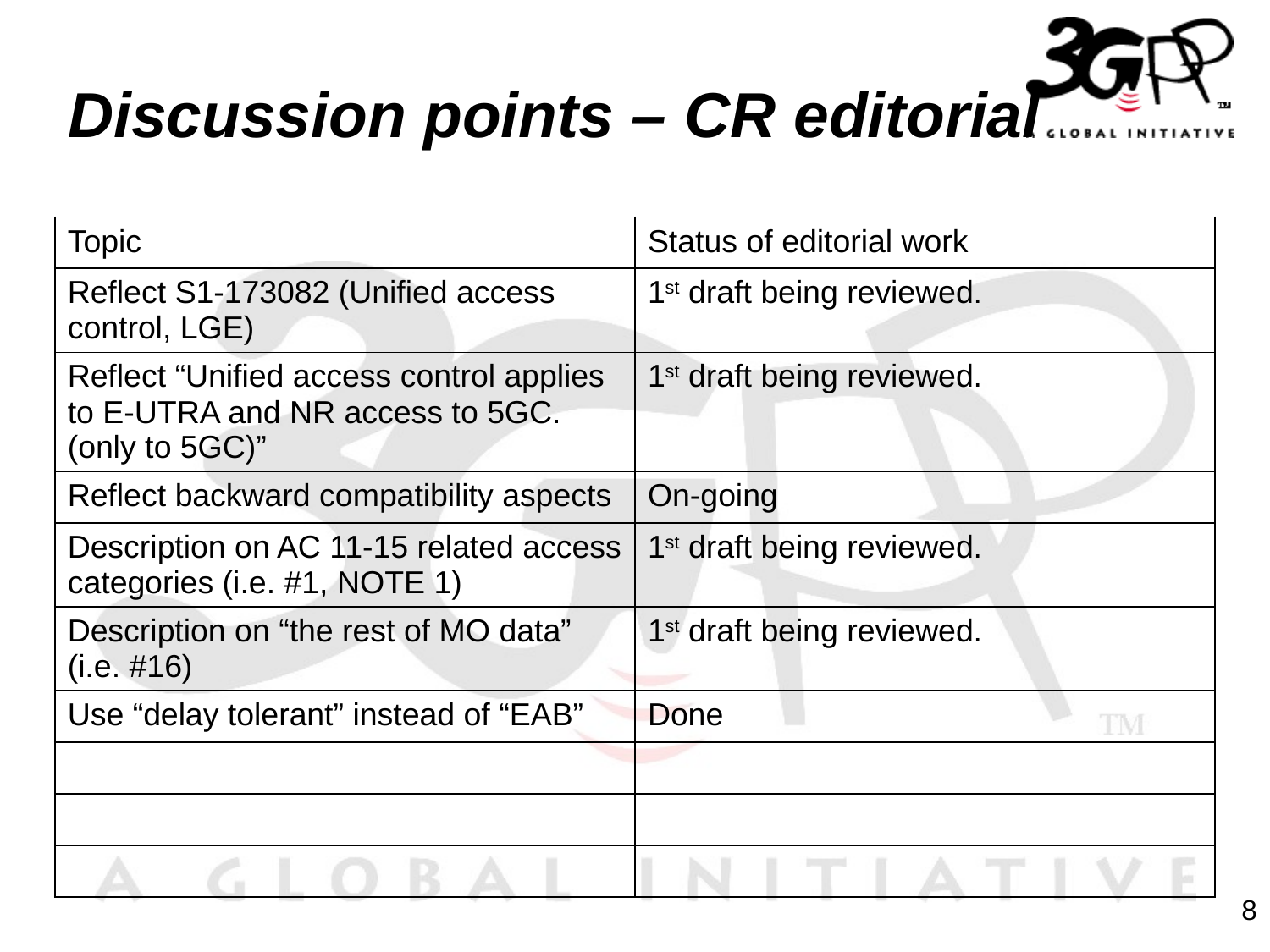

# Discussion points – CR editorial
| Topic | Status of editorial work |
| --- | --- |
| Reflect S1-173082 (Unified access control, LGE) | 1st draft being reviewed. |
| Reflect “Unified access control applies to E-UTRA and NR access to 5GC. (only to 5GC)” | 1st draft being reviewed. |
| Reflect backward compatibility aspects | On-going |
| Description on AC 11-15 related access categories (i.e. #1, NOTE 1) | 1st draft being reviewed. |
| Description on “the rest of MO data” (i.e. #16) | 1st draft being reviewed. |
| Use “delay tolerant” instead of “EAB” | Done |
|  |  |
|  |  |
|  |  |
8